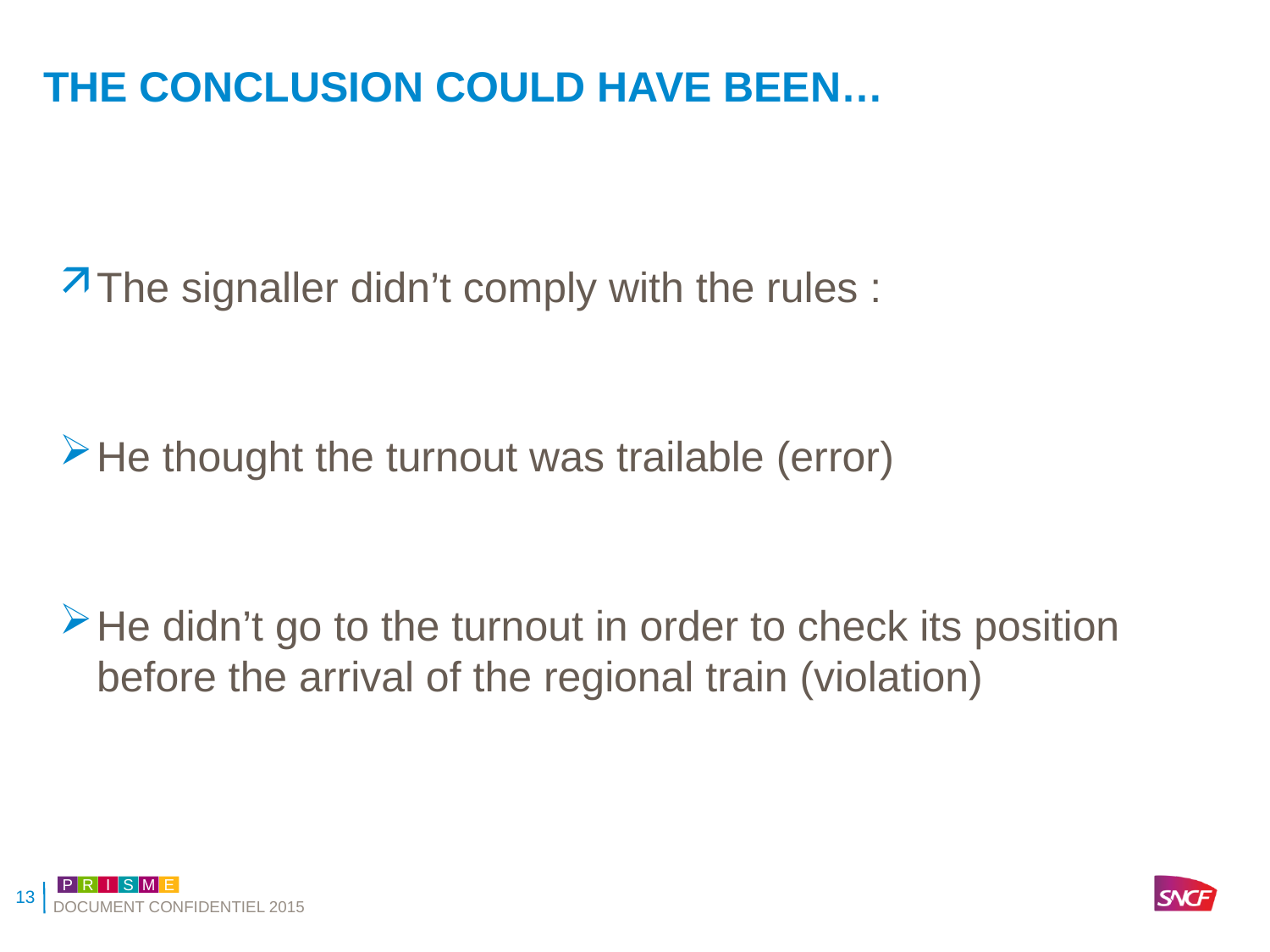

# The conclusion could have been…
The signaller didn’t comply with the rules :

He thought the turnout was trailable (error)

He didn’t go to the turnout in order to check its position before the arrival of the regional train (violation)